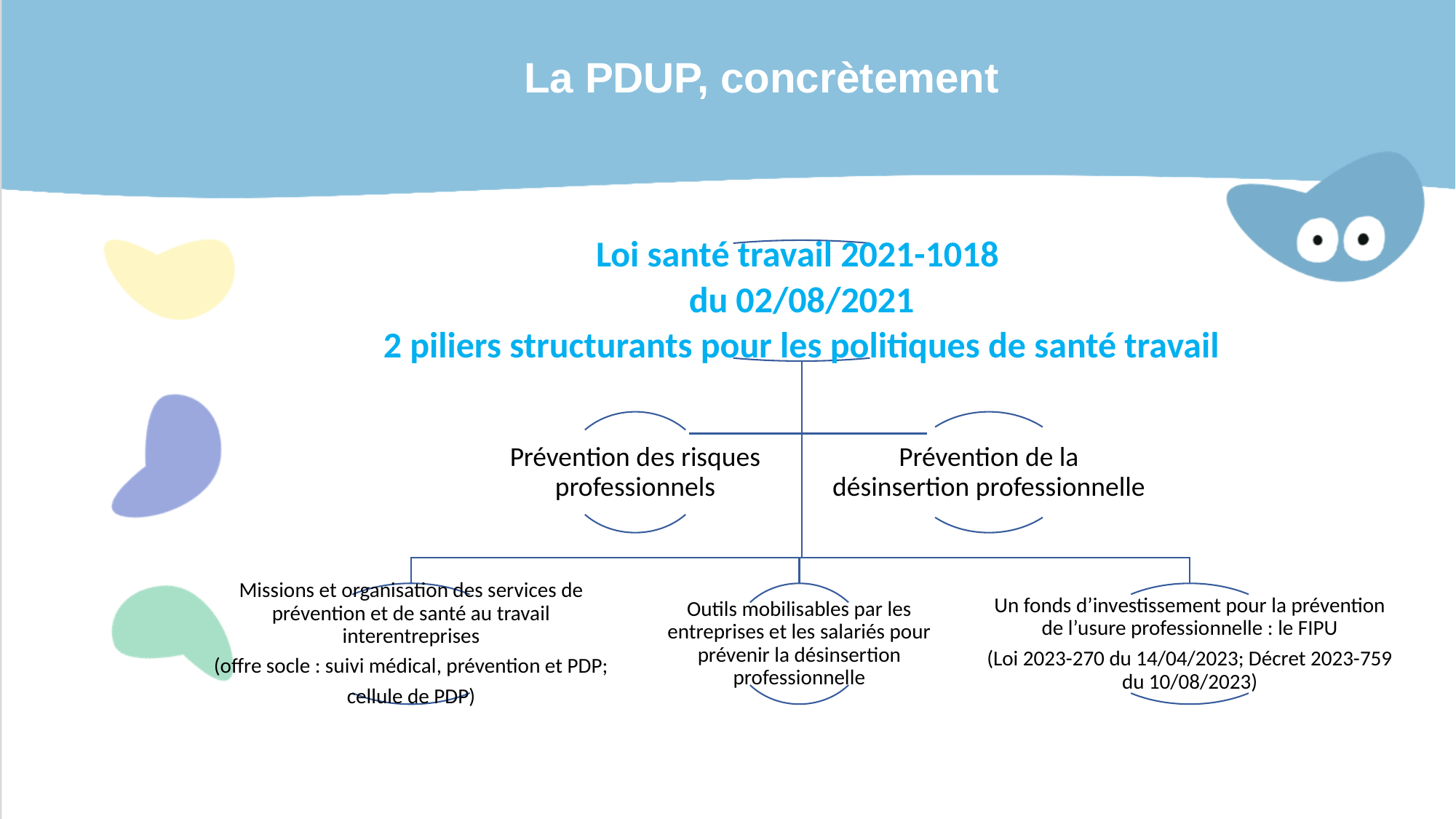

La PDUP, concrètement
Loi santé travail 2021-1018
du 02/08/2021
2 piliers structurants pour les politiques de santé travail
Missions et organisation des services de prévention et de santé au travail interentreprises
(offre socle : suivi médical, prévention et PDP;
cellule de PDP)
Outils mobilisables par les entreprises et les salariés pour prévenir la désinsertion professionnelle
Un fonds d’investissement pour la prévention de l’usure professionnelle : le FIPU
(Loi 2023-270 du 14/04/2023; Décret 2023-759 du 10/08/2023)
Prévention des risques professionnels
Prévention de la désinsertion professionnelle